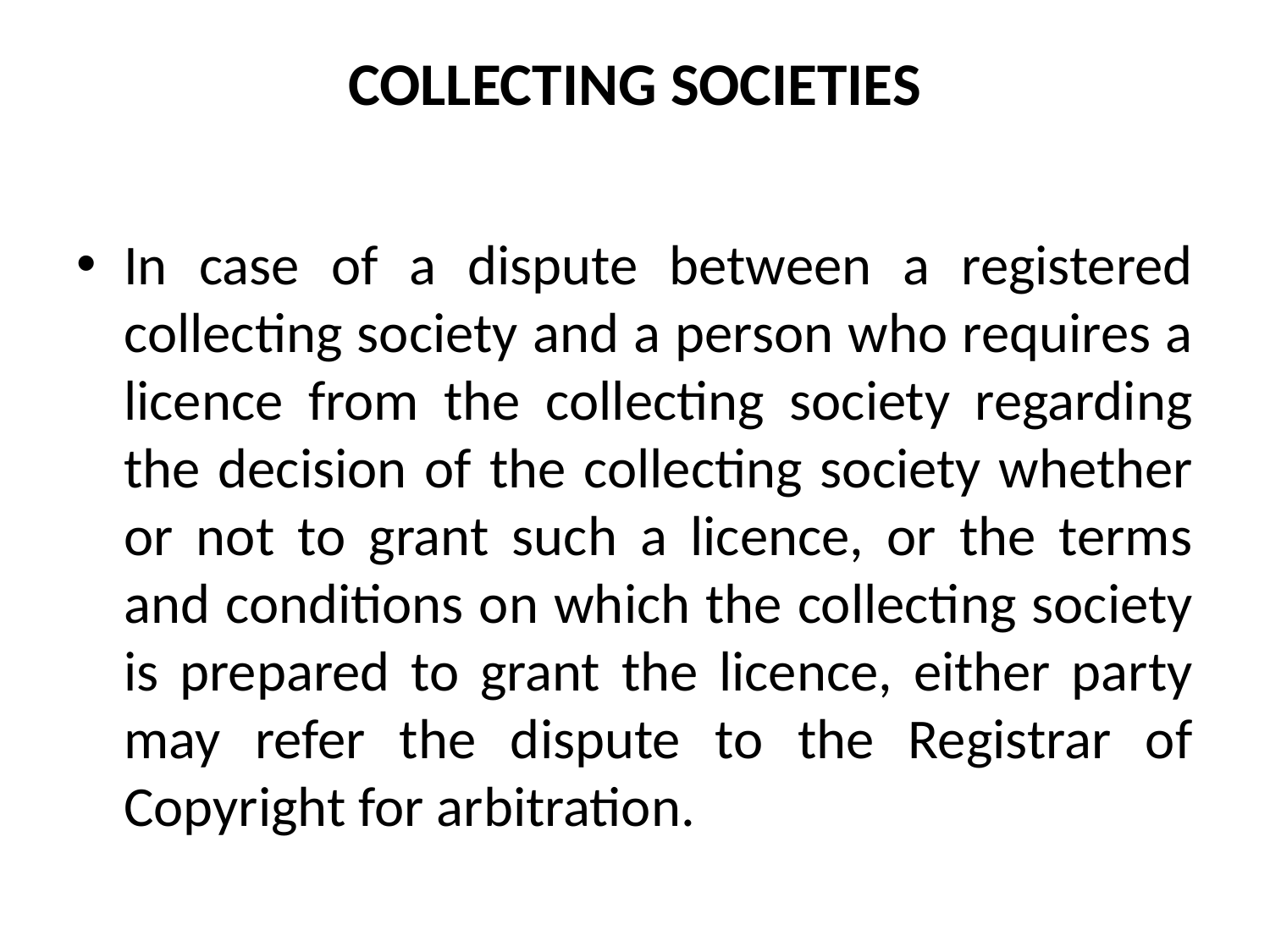

# COLLECTING SOCIETIES
In case of a dispute between a registered collecting society and a person who requires a licence from the collecting society regarding the decision of the collecting society whether or not to grant such a licence, or the terms and conditions on which the collecting society is prepared to grant the licence, either party may refer the dispute to the Registrar of Copyright for arbitration.